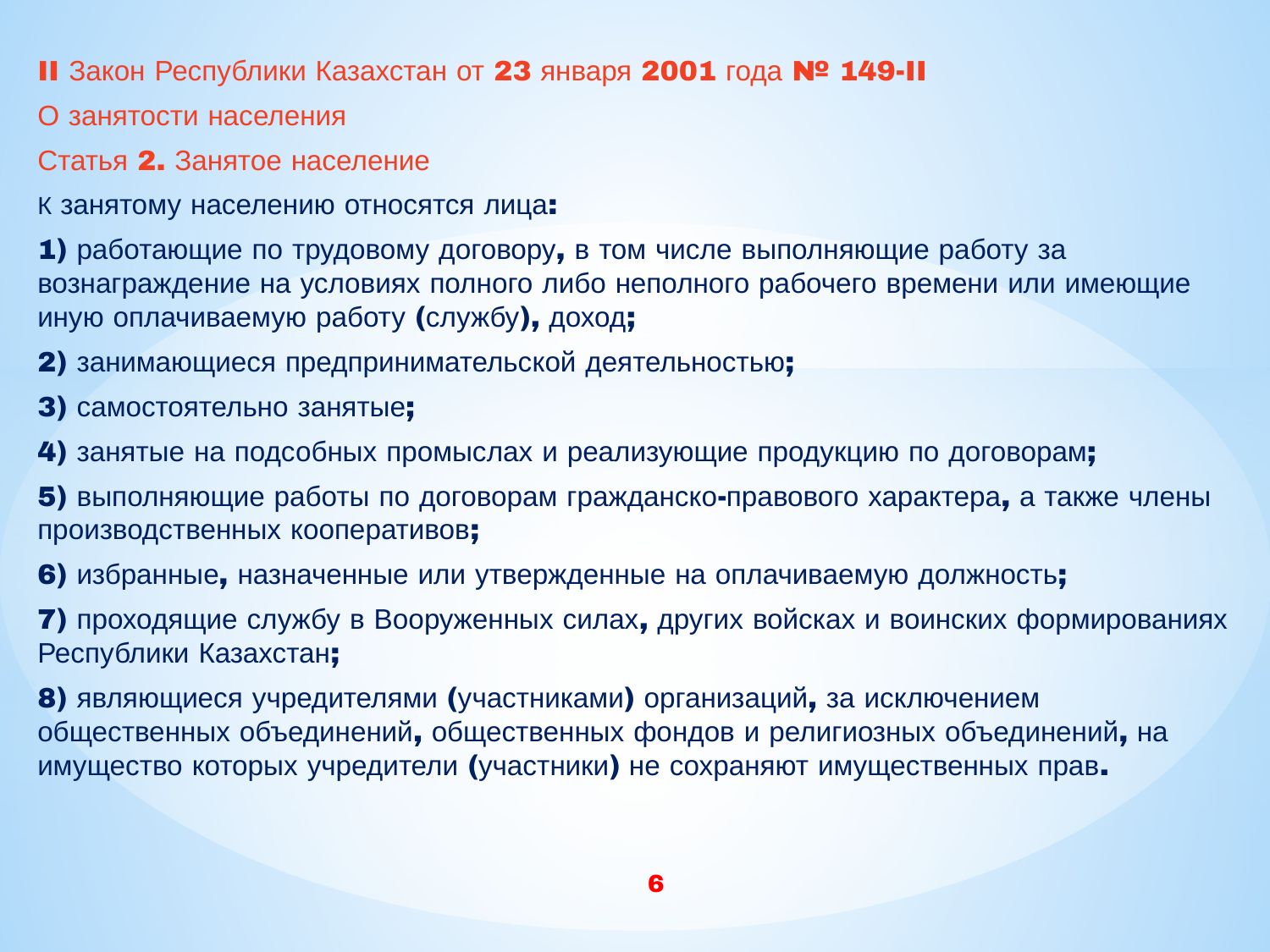

II Закон Республики Казахстан от 23 января 2001 года № 149-II
О занятости населения
Статья 2. Занятое население
К занятому населению относятся лица:
1) работающие по трудовому договору, в том числе выполняющие работу за вознаграждение на условиях полного либо неполного рабочего времени или имеющие иную оплачиваемую работу (службу), доход;
2) занимающиеся предпринимательской деятельностью;
3) самостоятельно занятые;
4) занятые на подсобных промыслах и реализующие продукцию по договорам;
5) выполняющие работы по договорам гражданско-правового характера, а также члены производственных кооперативов;
6) избранные, назначенные или утвержденные на оплачиваемую должность;
7) проходящие службу в Вооруженных силах, других войсках и воинских формированиях Республики Казахстан;
8) являющиеся учредителями (участниками) организаций, за исключением общественных объединений, общественных фондов и религиозных объединений, на имущество которых учредители (участники) не сохраняют имущественных прав.

6